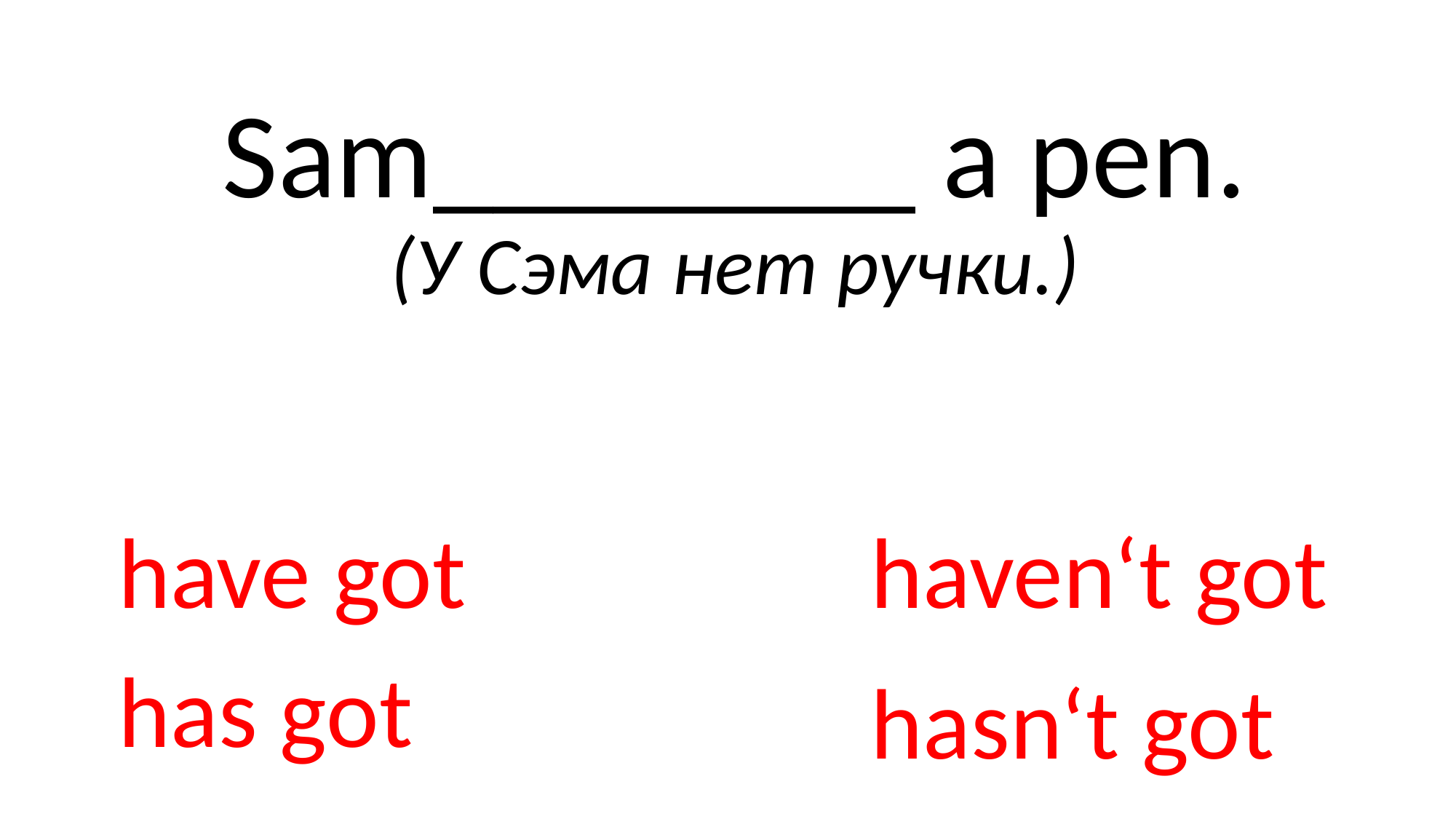

# Sam________ a pen. (У Сэма нет ручки.)
have got
haven‘t got
has got
hasn‘t got